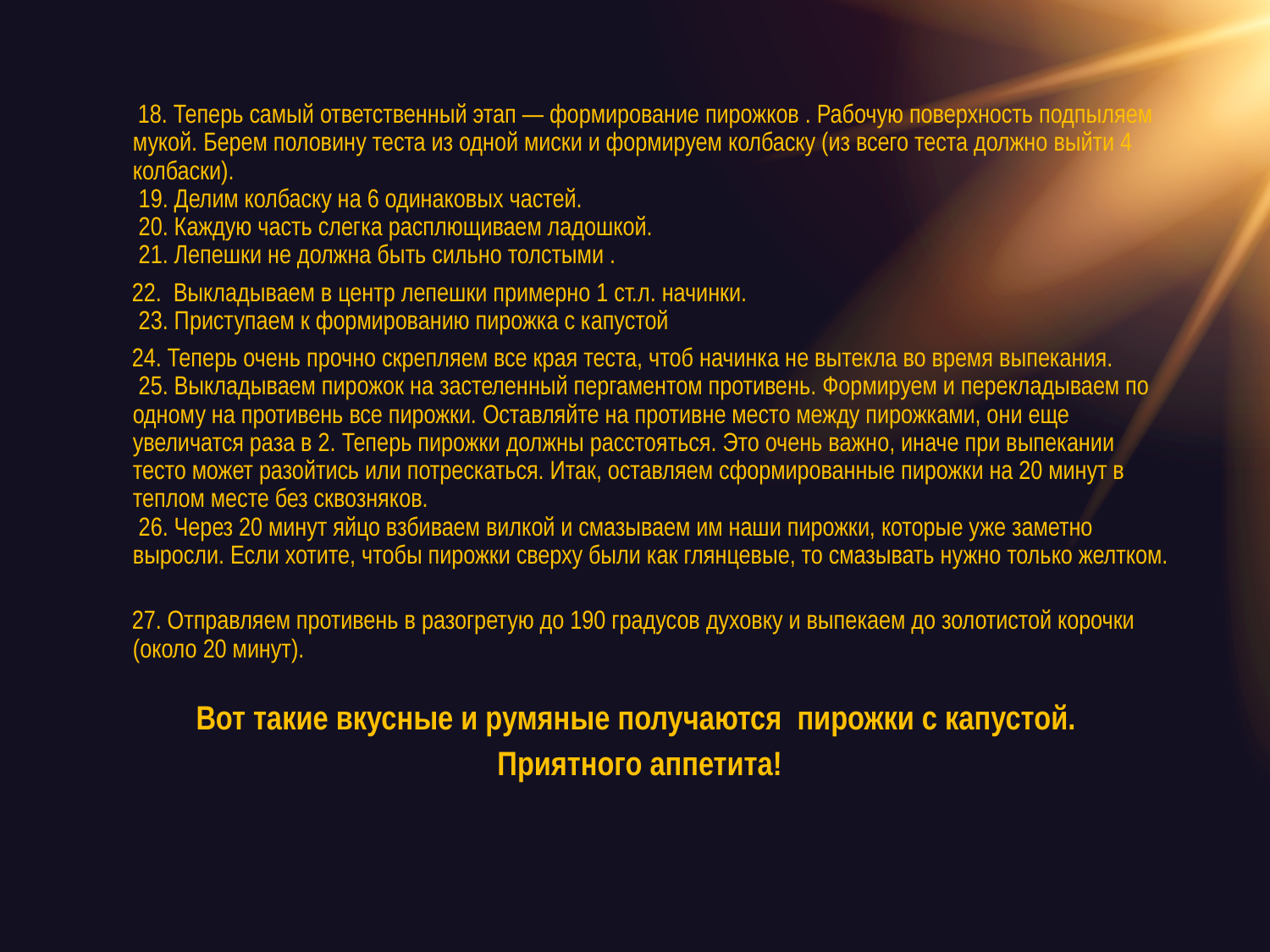

#
      18. Теперь самый ответственный этап — формирование пирожков . Рабочую поверхность подпыляем  мукой. Берем половину теста из одной миски и формируем колбаску (из всего теста должно выйти 4 колбаски).
 19. Делим колбаску на 6 одинаковых частей.
 20. Каждую часть слегка расплющиваем ладошкой.
 21. Лепешки не должна быть сильно толстыми .
     22.  Выкладываем в центр лепешки примерно 1 ст.л. начинки.
 23. Приступаем к формированию пирожка с капустой
     24. Теперь очень прочно скрепляем все края теста, чтоб начинка не вытекла во время выпекания.
 25. Выкладываем пирожок на застеленный пергаментом противень. Формируем и перекладываем по одному на противень все пирожки. Оставляйте на противне место между пирожками, они еще увеличатся раза в 2. Теперь пирожки должны расстояться. Это очень важно, иначе при выпекании тесто может разойтись или потрескаться. Итак, оставляем сформированные пирожки на 20 минут в теплом месте без сквозняков.
 26. Через 20 минут яйцо взбиваем вилкой и смазываем им наши пирожки, которые уже заметно выросли. Если хотите, чтобы пирожки сверху были как глянцевые, то смазывать нужно только желтком.
     27. Отправляем противень в разогретую до 190 градусов духовку и выпекаем до золотистой корочки (около 20 минут).
Вот такие вкусные и румяные получаются  пирожки с капустой.
 Приятного аппетита!